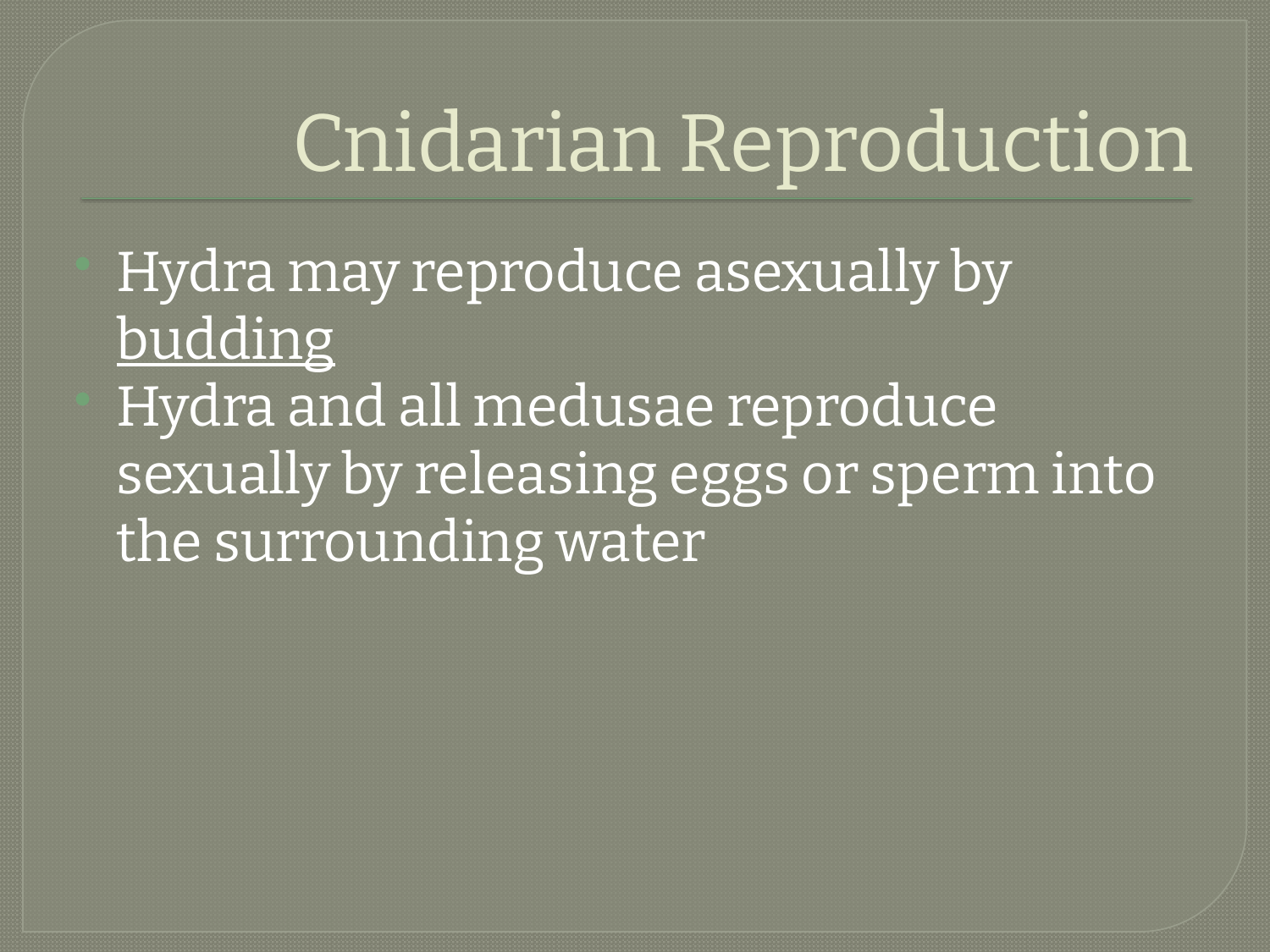

# Cnidarian Reproduction
Hydra may reproduce asexually by budding
Hydra and all medusae reproduce sexually by releasing eggs or sperm into the surrounding water